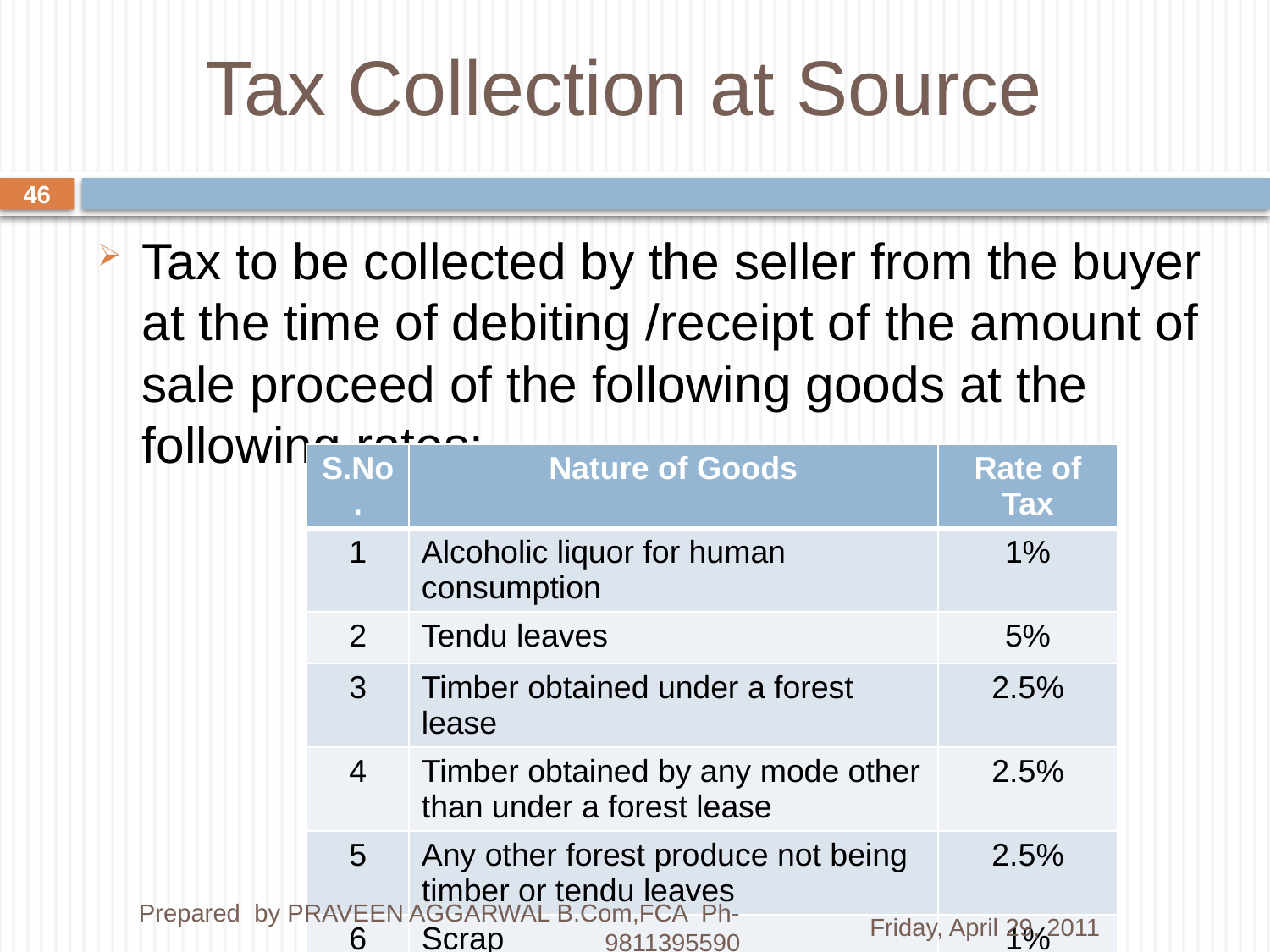

# Tax Collection at Source
46
Tax to be collected by the seller from the buyer at the time of debiting /receipt of the amount of sale proceed of the following goods at the following rates:

| S.No. | Nature of Goods | Rate of Tax |
| --- | --- | --- |
| 1 | Alcoholic liquor for human consumption | 1% |
| 2 | Tendu leaves | 5% |
| 3 | Timber obtained under a forest lease | 2.5% |
| 4 | Timber obtained by any mode other than under a forest lease | 2.5% |
| 5 | Any other forest produce not being timber or tendu leaves | 2.5% |
| 6 | Scrap | 1% |
Prepared  by PRAVEEN AGGARWAL B.Com,FCA  Ph-9811395590
Friday, April 29, 2011